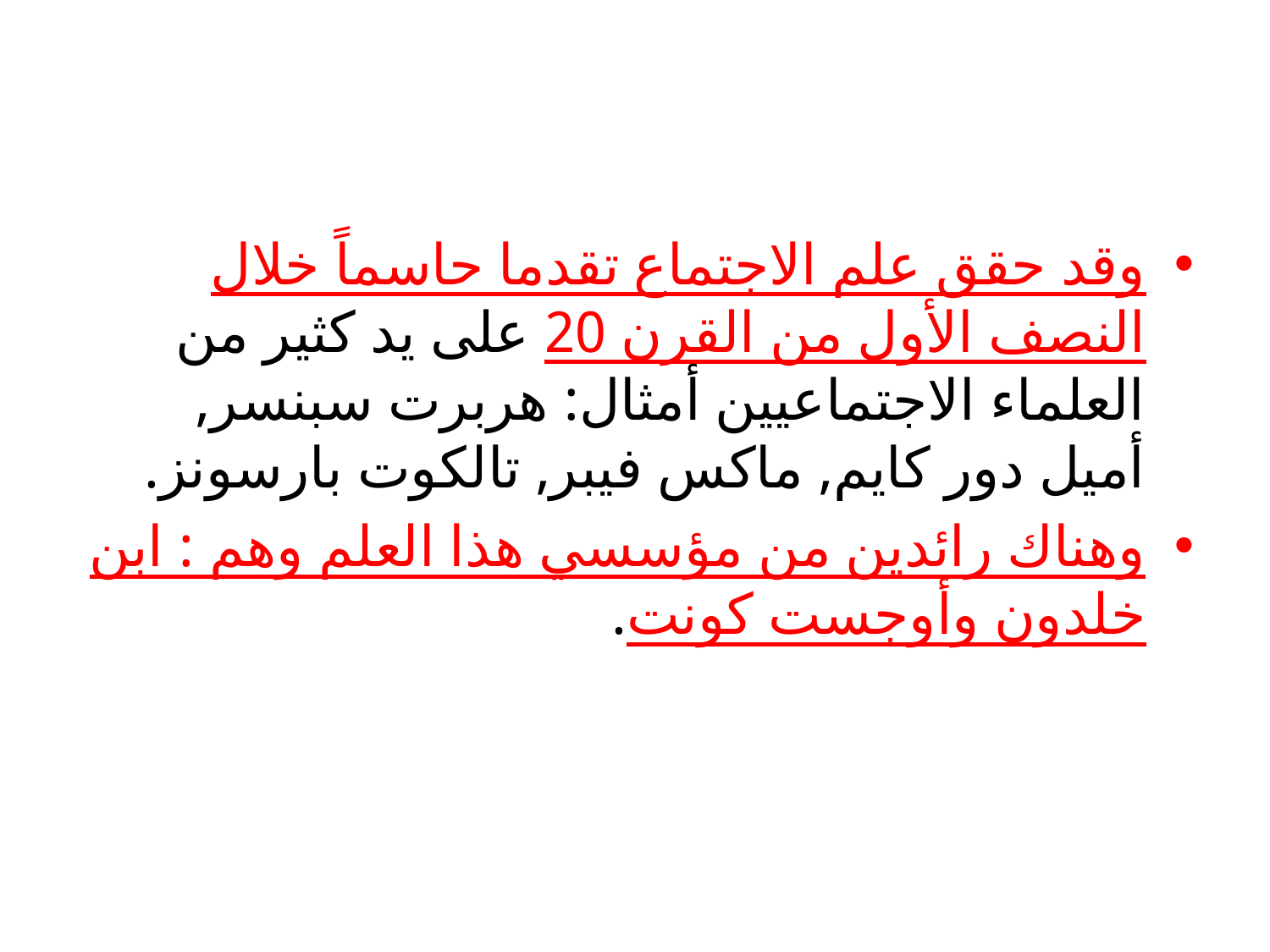

#
وقد حقق علم الاجتماع تقدما حاسماً خلال النصف الأول من القرن 20 على يد كثير من العلماء الاجتماعيين أمثال: هربرت سبنسر, أميل دور كايم, ماكس فيبر, تالكوت بارسونز.
وهناك رائدين من مؤسسي هذا العلم وهم : ابن خلدون وأوجست كونت.